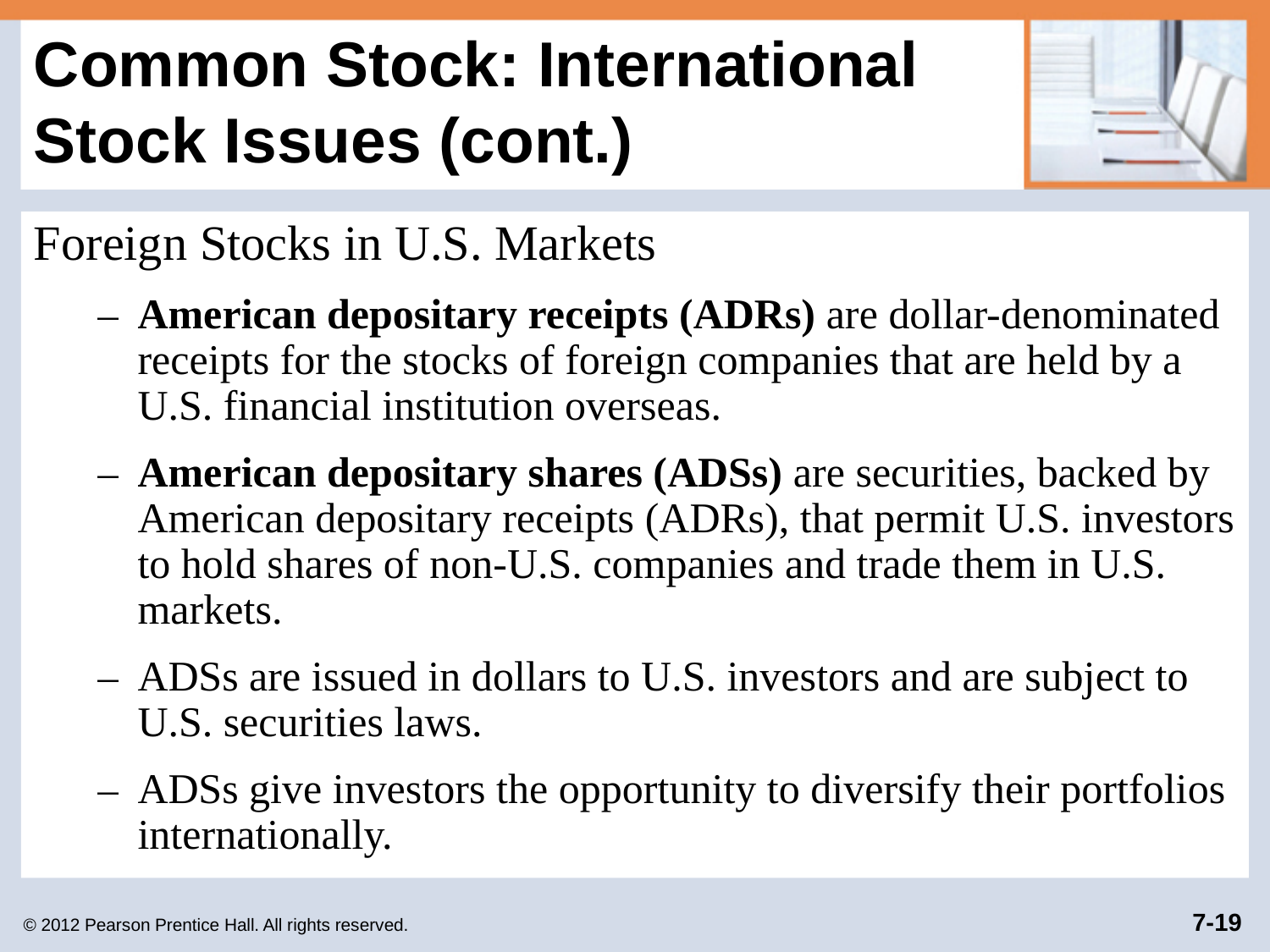

# Common Stock: International Stock Issues (cont.)
Foreign Stocks in U.S. Markets
American depositary receipts (ADRs) are dollar-denominated receipts for the stocks of foreign companies that are held by a U.S. financial institution overseas.
American depositary shares (ADSs) are securities, backed by American depositary receipts (ADRs), that permit U.S. investors to hold shares of non-U.S. companies and trade them in U.S. markets.
ADSs are issued in dollars to U.S. investors and are subject to U.S. securities laws.
ADSs give investors the opportunity to diversify their portfolios internationally.

© 2012 Pearson Prentice Hall. All rights reserved.
7-19